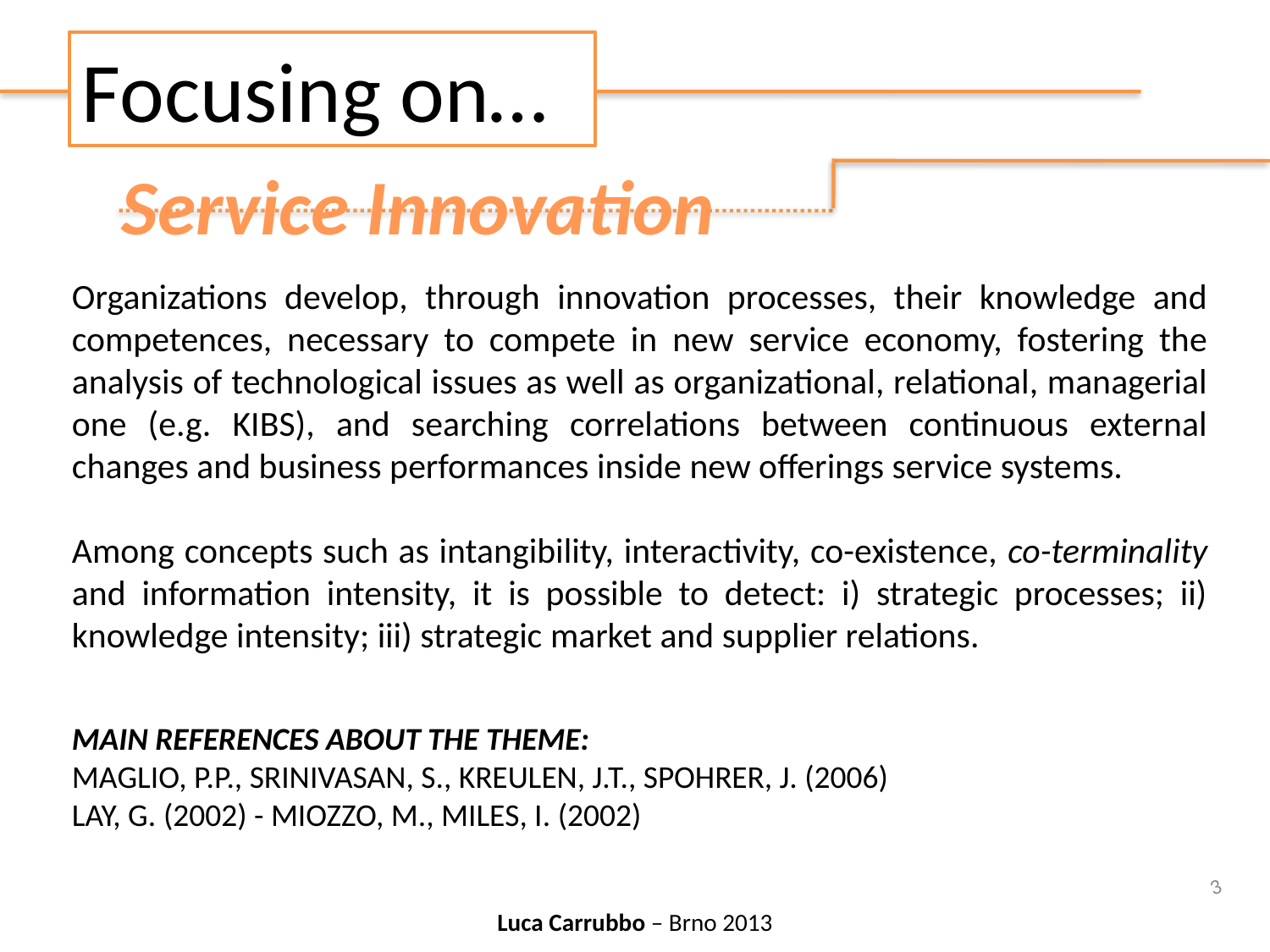

Focusing on…
Service Innovation
Organizations develop, through innovation processes, their knowledge and competences, necessary to compete in new service economy, fostering the analysis of technological issues as well as organizational, relational, managerial one (e.g. KIBS), and searching correlations between continuous external changes and business performances inside new offerings service systems.

Among concepts such as intangibility, interactivity, co-existence, co-terminality and information intensity, it is possible to detect: i) strategic processes; ii) knowledge intensity; iii) strategic market and supplier relations.

Main References about the theme:
Maglio, P.P., Srinivasan, S., Kreulen, J.T., Spohrer, J. (2006)
Lay, G. (2002) - Miozzo, M., Miles, I. (2002)
3